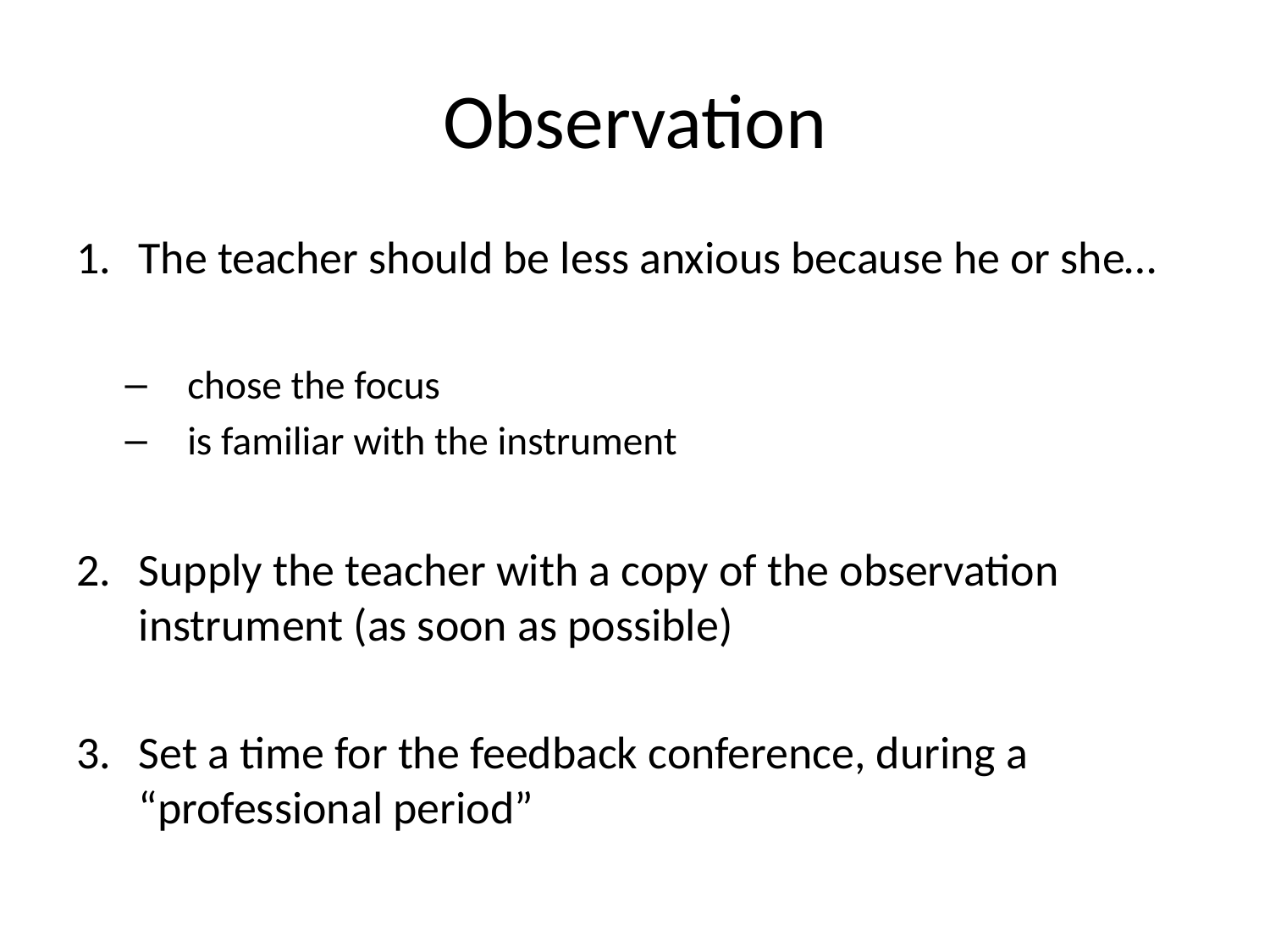

# Observation
The teacher should be less anxious because he or she…

chose the focus
is familiar with the instrument

Supply the teacher with a copy of the observation instrument (as soon as possible)

Set a time for the feedback conference, during a “professional period”